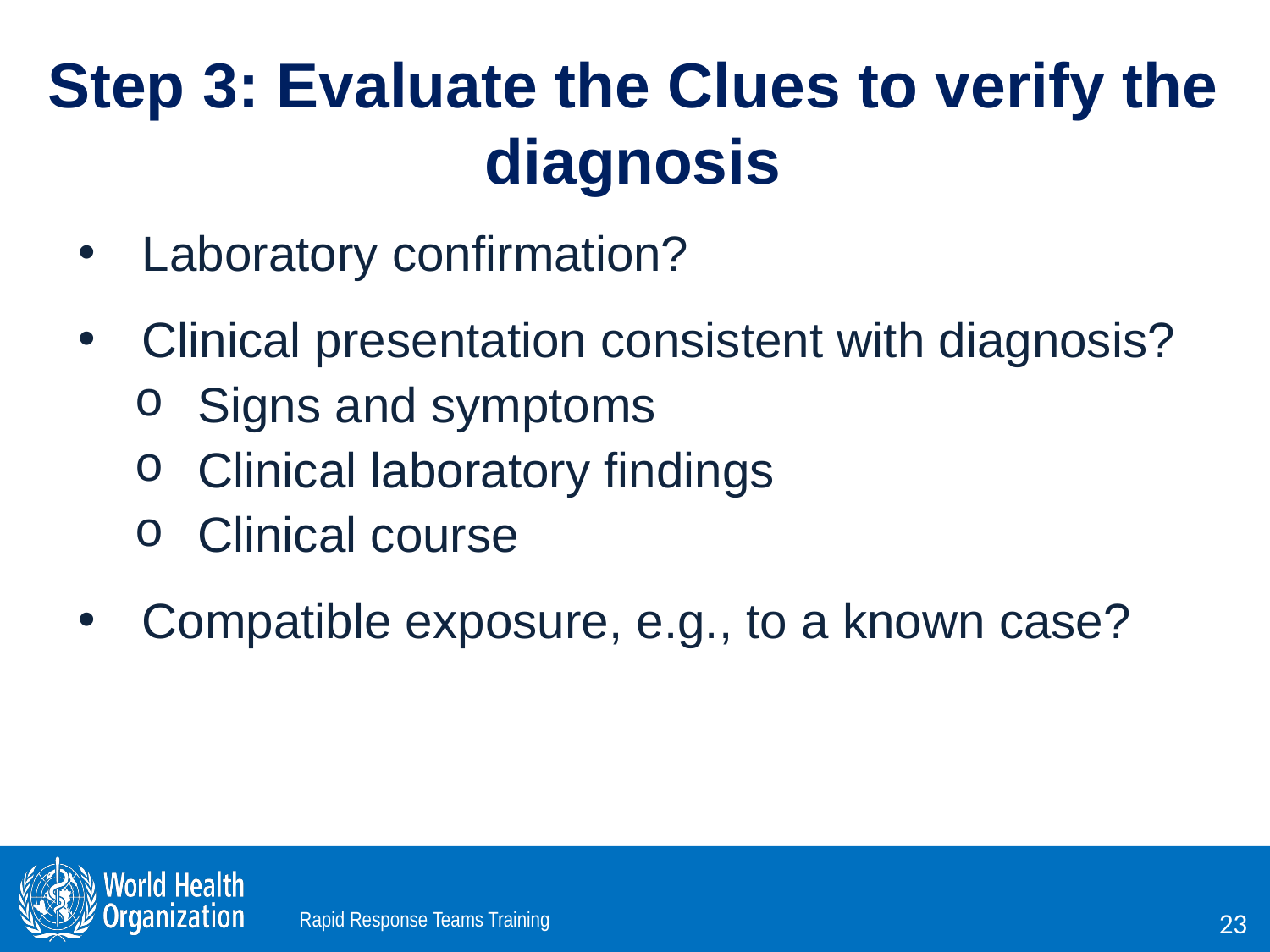

Step 3: Evaluate the Clues to verify the diagnosis
Laboratory confirmation?
Clinical presentation consistent with diagnosis?
Signs and symptoms
Clinical laboratory findings
Clinical course
Compatible exposure, e.g., to a known case?